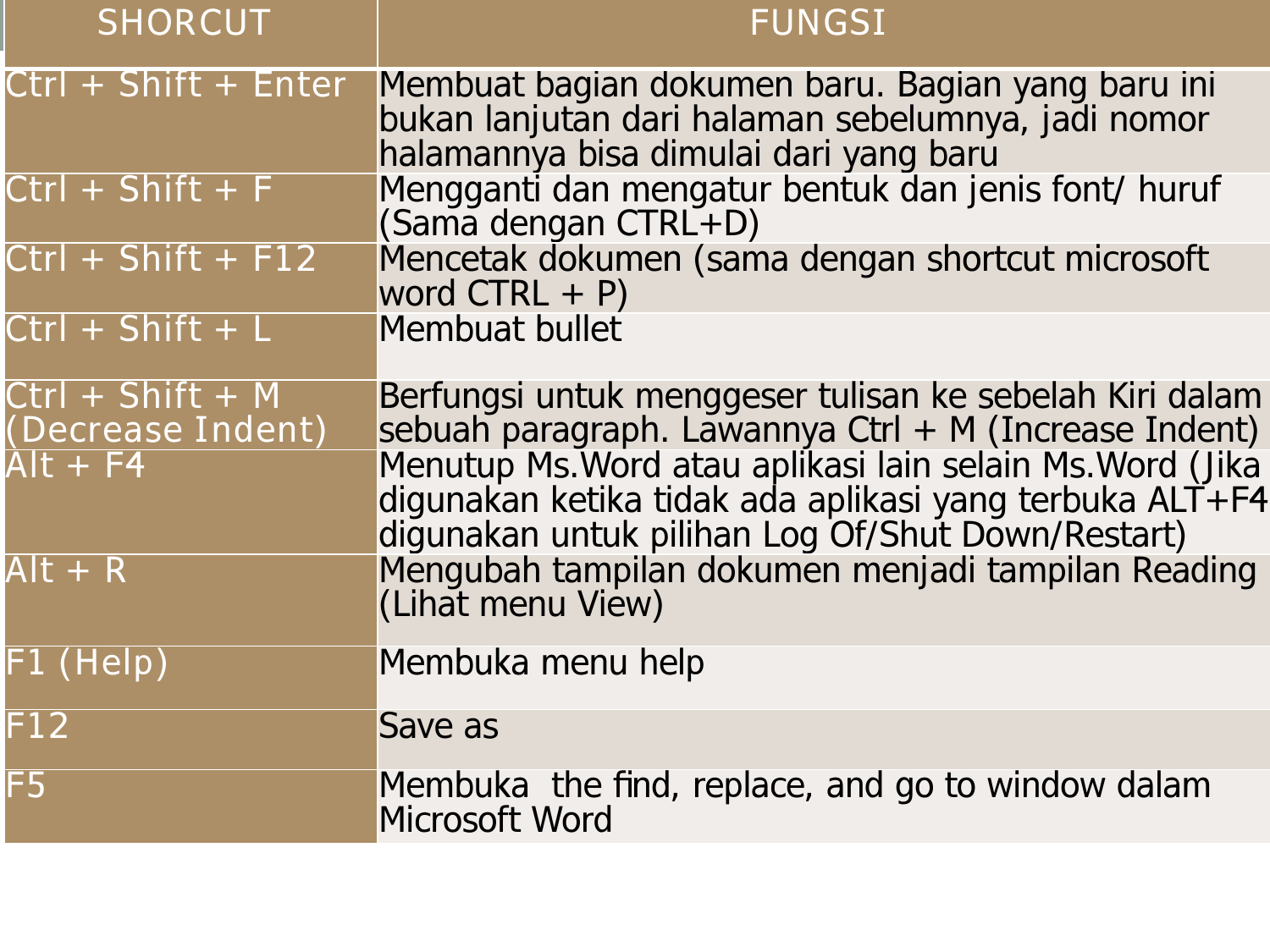

| SHORCUT | FUNGSI |
| --- | --- |
| Ctrl + Shift + Enter | Membuat bagian dokumen baru. Bagian yang baru ini bukan lanjutan dari halaman sebelumnya, jadi nomor halamannya bisa dimulai dari yang baru |
| Ctrl + Shift + F | Mengganti dan mengatur bentuk dan jenis font/ huruf (Sama dengan CTRL+D) |
| Ctrl + Shift + F12 | Mencetak dokumen (sama dengan shortcut microsoft word CTRL + P) |
| Ctrl + Shift + L | Membuat bullet |
| Ctrl + Shift + M (Decrease Indent) | Berfungsi untuk menggeser tulisan ke sebelah Kiri dalam sebuah paragraph. Lawannya Ctrl + M (Increase Indent) |
| Alt + F4 | Menutup Ms.Word atau aplikasi lain selain Ms.Word (Jika digunakan ketika tidak ada aplikasi yang terbuka ALT+F4 digunakan untuk pilihan Log Of/Shut Down/Restart) |
| Alt + R | Mengubah tampilan dokumen menjadi tampilan Reading (Lihat menu View) |
| F1 (Help) | Membuka menu help |
| F12 | Save as |
| F5 | Membuka the find, replace, and go to window dalam Microsoft Word |